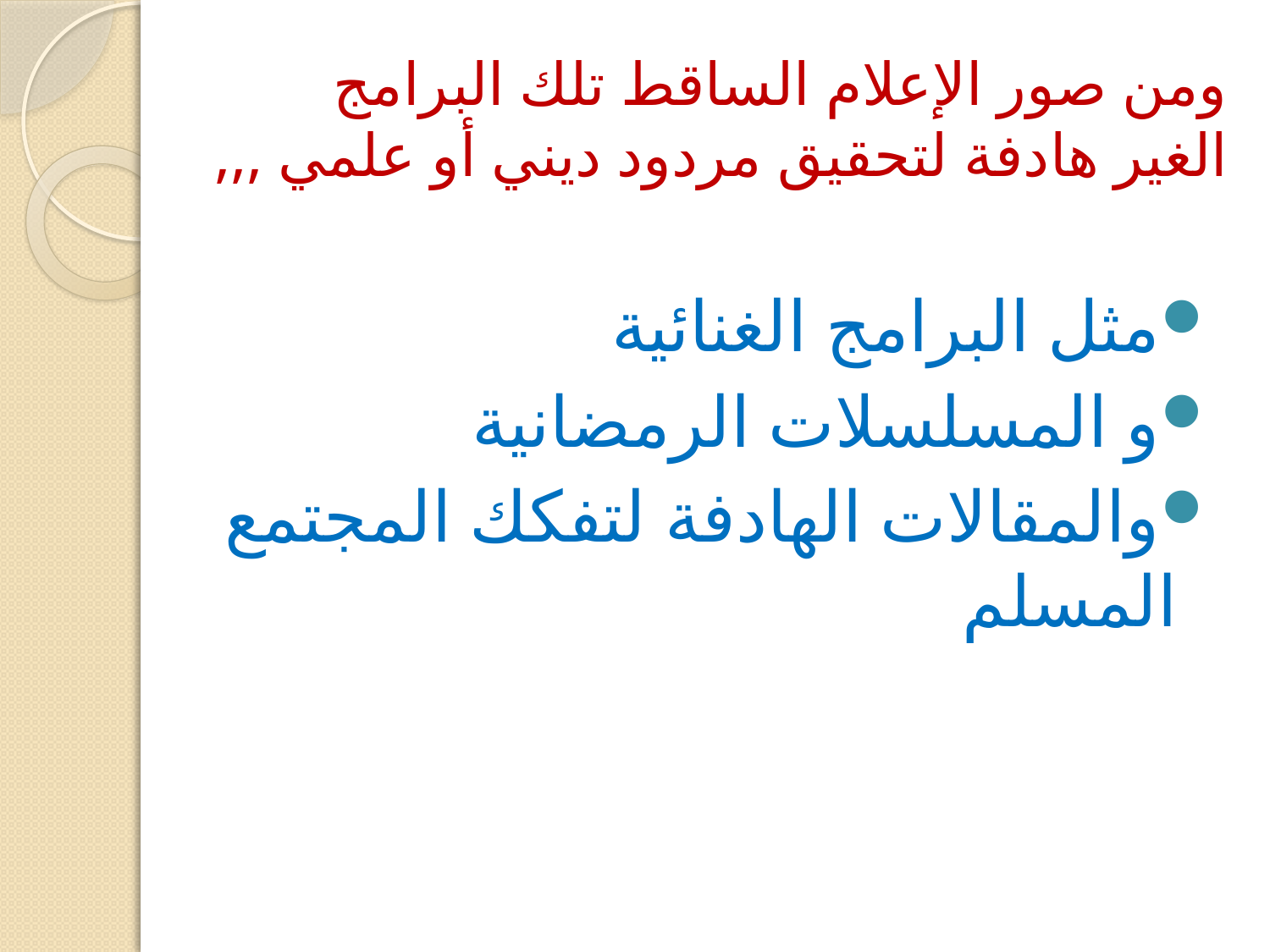

# ومن صور الإعلام الساقط تلك البرامج الغير هادفة لتحقيق مردود ديني أو علمي ,,,
مثل البرامج الغنائية
و المسلسلات الرمضانية
والمقالات الهادفة لتفكك المجتمع المسلم